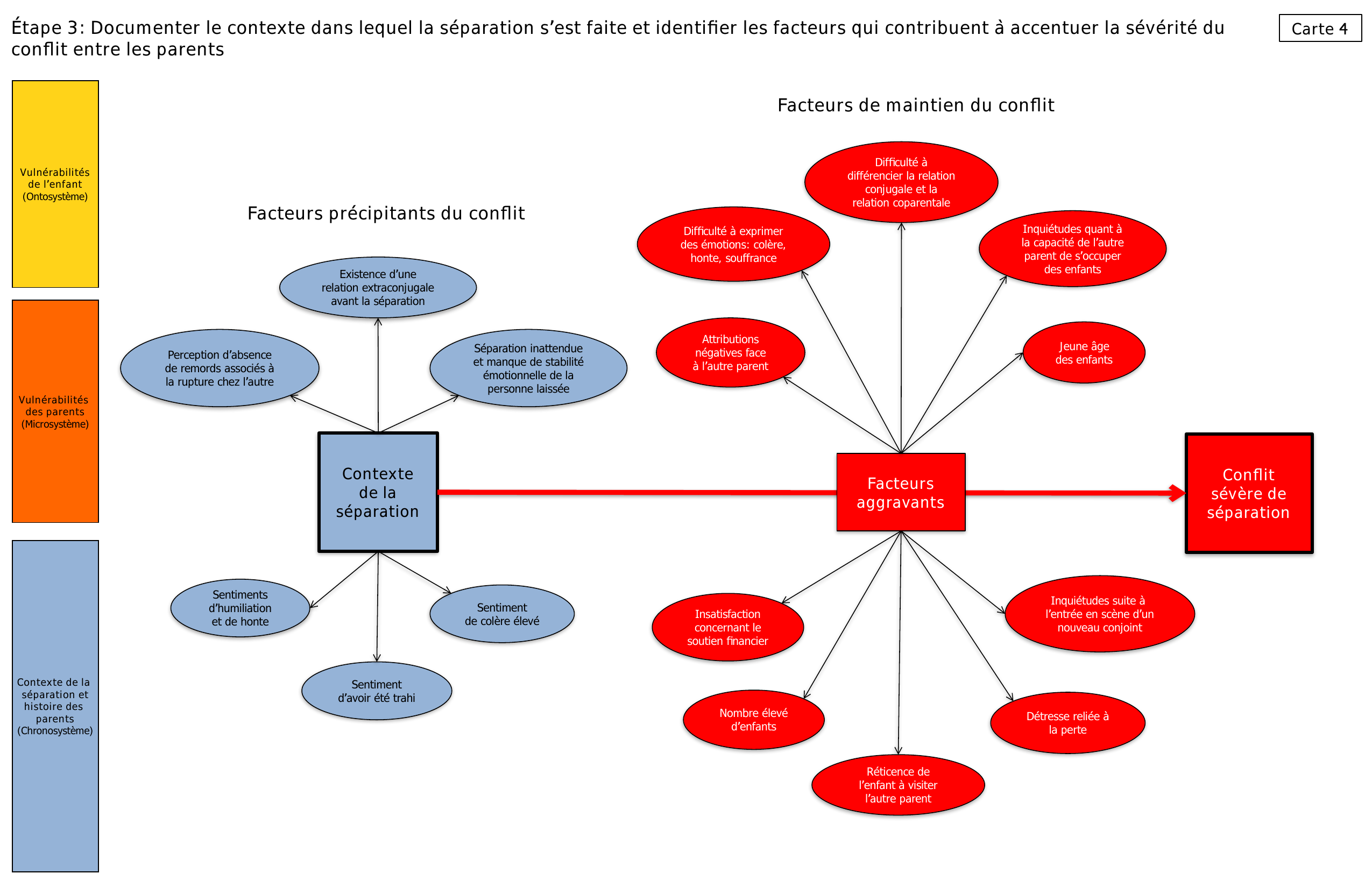

Étape 3: Documenter le contexte dans lequel la séparation s’est faite et identifier les facteurs qui contribuent à accentuer la sévérité du conflit entre les parents
Carte 4
 Vulnérabilités
de l’enfant
(Ontosystème)
Facteurs de maintien du conflit
Difficulté à différencier la relation conjugale et la relation coparentale
Facteurs précipitants du conflit
Difficulté à exprimer des émotions: colère, honte, souffrance
Inquiétudes quant à la capacité de l’autre parent de s’occuper des enfants
Existence d’une relation extraconjugale avant la séparation
Vulnérabilités
des parents
(Microsystème)
Attributions négatives face à l’autre parent
Jeune âge des enfants
Perception d’absence de remords associés à la rupture chez l’autre
Séparation inattendue et manque de stabilité émotionnelle de la personne laissée
Contexte de la séparation
Conflit sévère de séparation
Facteurs aggravants
Contexte de la
séparation et
histoire des
parents
(Chronosystème)
Inquiétudes suite à  l’entrée en scène d’un nouveau conjoint
Sentiments d’humiliation et de honte
Sentiment
de colère élevé
Insatisfaction concernant le soutien financier
Sentiment
d’avoir été trahi
Nombre élevé d’enfants
Détresse reliée à la perte
Réticence de l’enfant à visiter l’autre parent